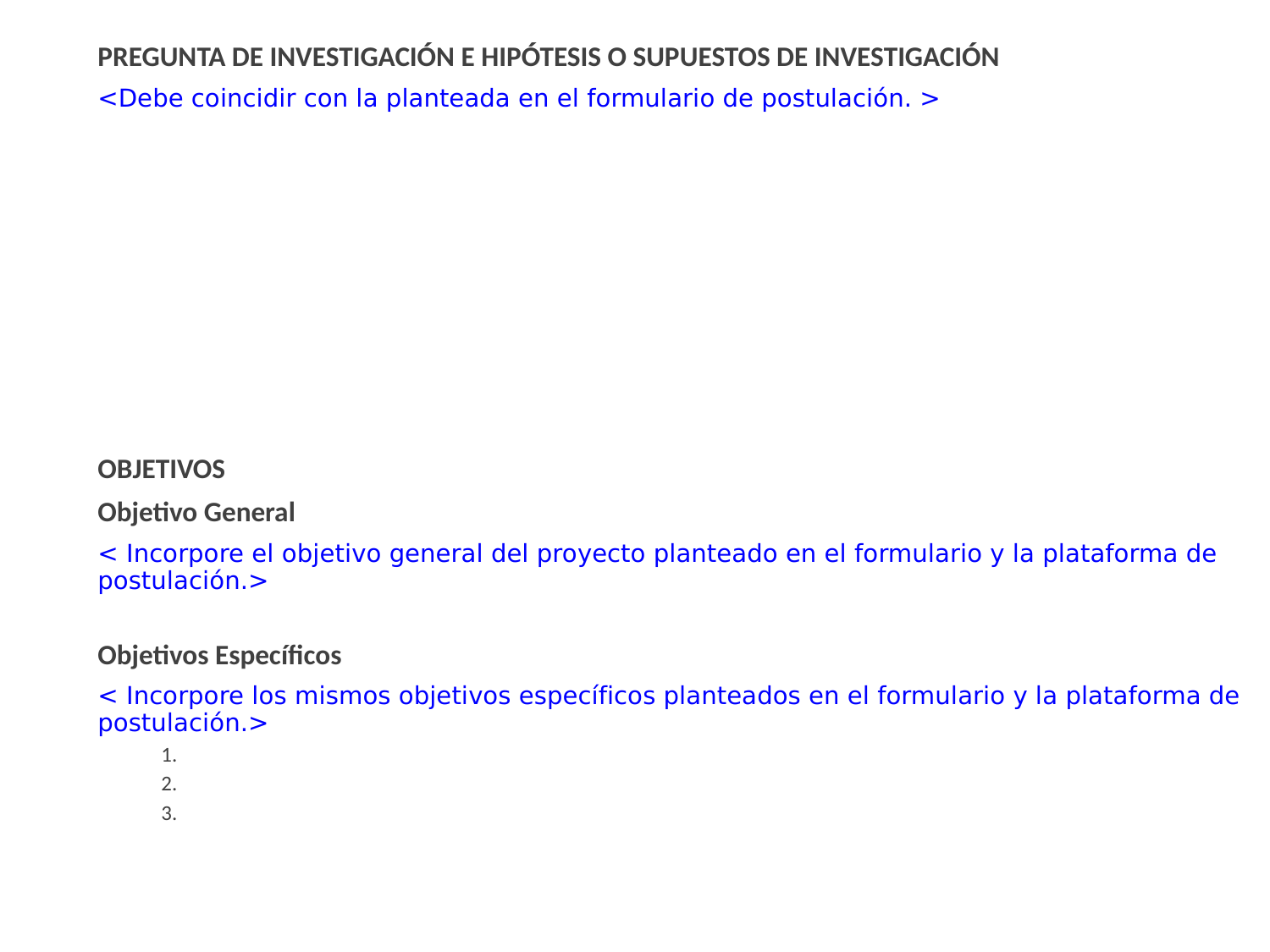

PREGUNTA DE INVESTIGACIÓN E HIPÓTESIS O SUPUESTOS DE INVESTIGACIÓN
<Debe coincidir con la planteada en el formulario de postulación. >

OBJETIVOS
Objetivo General
< Incorpore el objetivo general del proyecto planteado en el formulario y la plataforma de postulación.>

Objetivos Específicos
< Incorpore los mismos objetivos específicos planteados en el formulario y la plataforma de postulación.>
1.
2.
3.